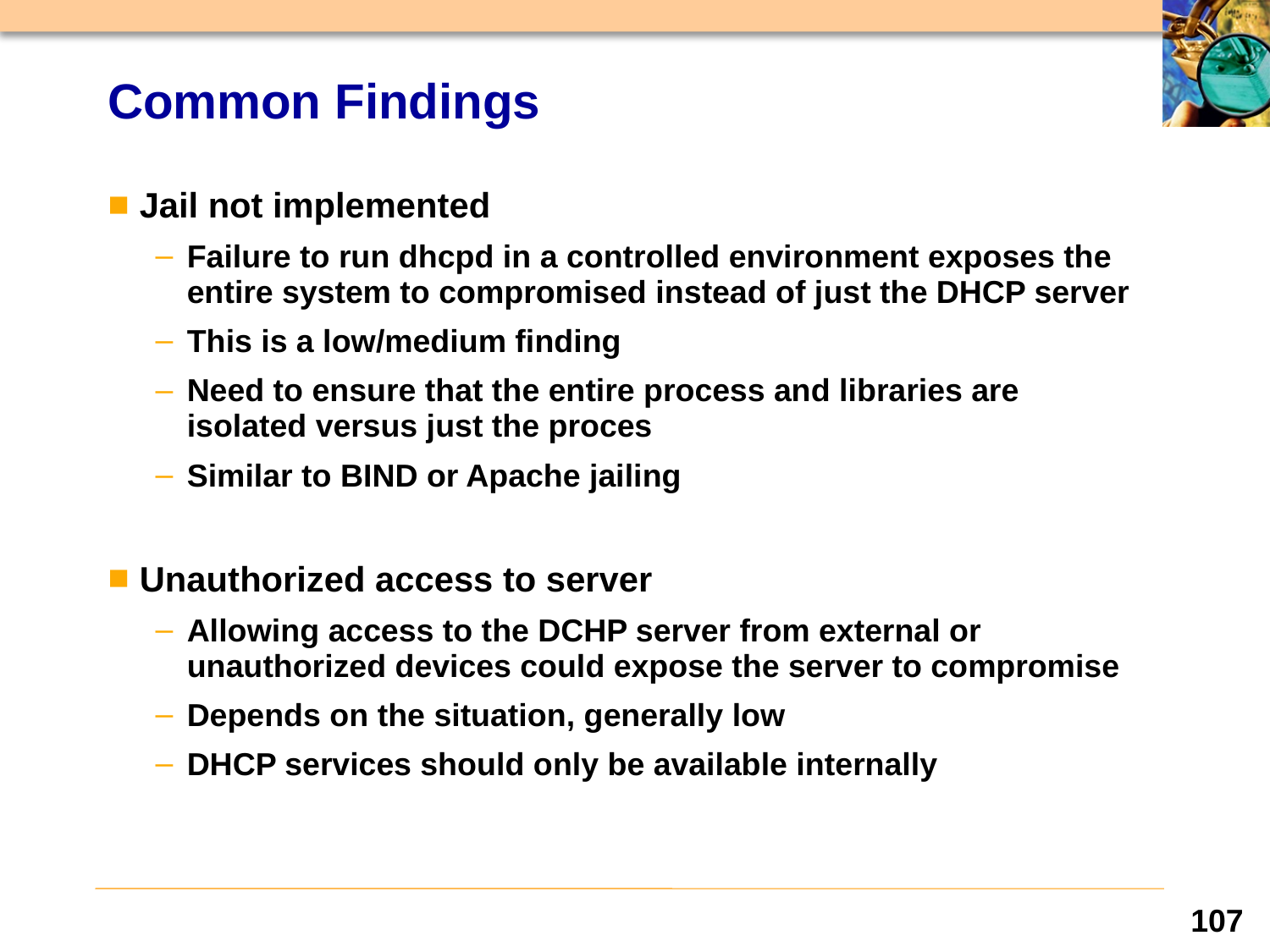

# Common Findings
Jail not implemented
Failure to run dhcpd in a controlled environment exposes the entire system to compromised instead of just the DHCP server
This is a low/medium finding
Need to ensure that the entire process and libraries are isolated versus just the proces
Similar to BIND or Apache jailing

Unauthorized access to server
Allowing access to the DCHP server from external or unauthorized devices could expose the server to compromise
Depends on the situation, generally low
DHCP services should only be available internally